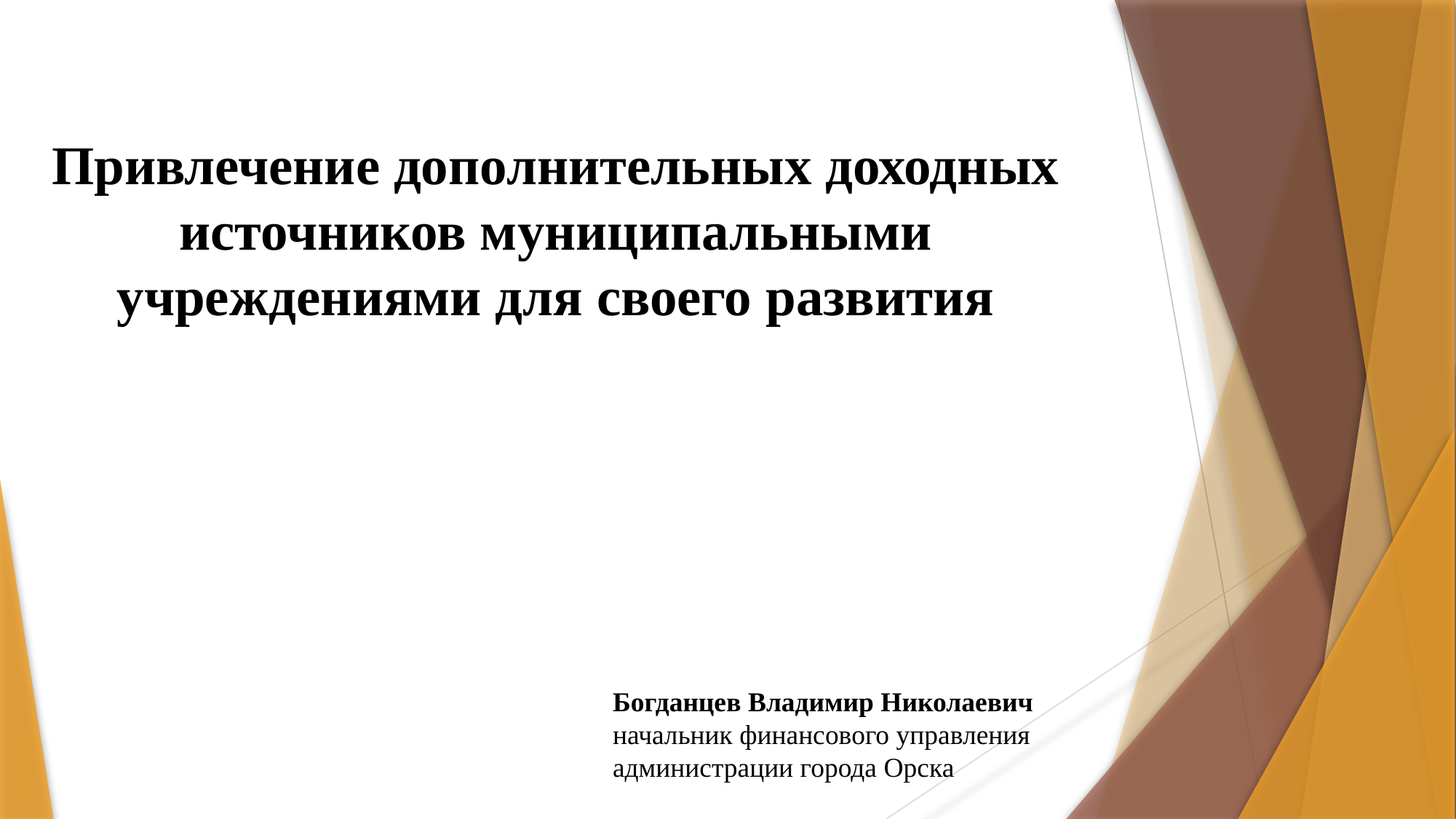

Привлечение дополнительных доходных источников муниципальными учреждениями для своего развития
Богданцев Владимир Николаевич
начальник финансового управления
администрации города Орска